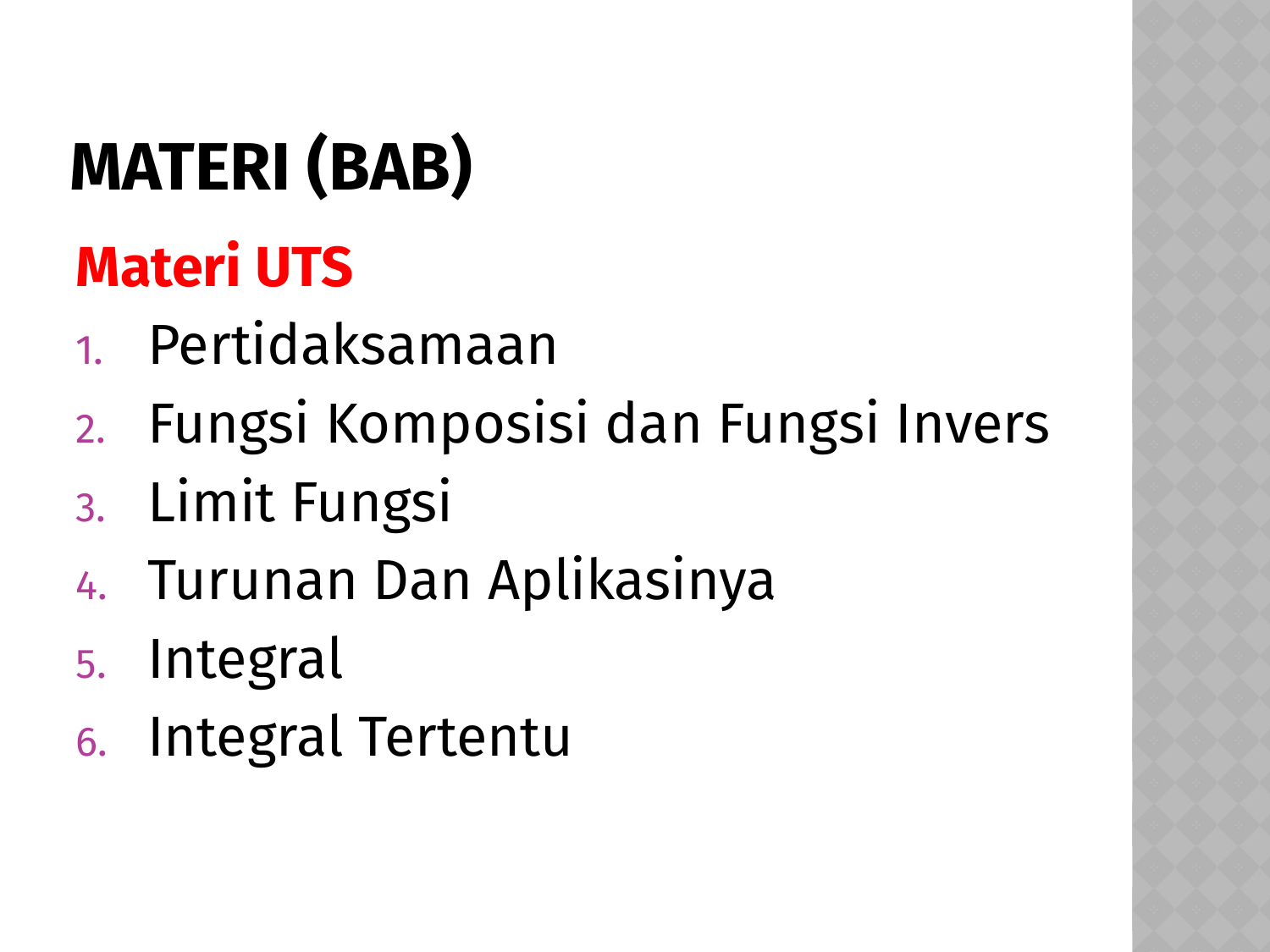

# Materi (bab)
Materi UTS
Pertidaksamaan
Fungsi Komposisi dan Fungsi Invers
Limit Fungsi
Turunan Dan Aplikasinya
Integral
Integral Tertentu